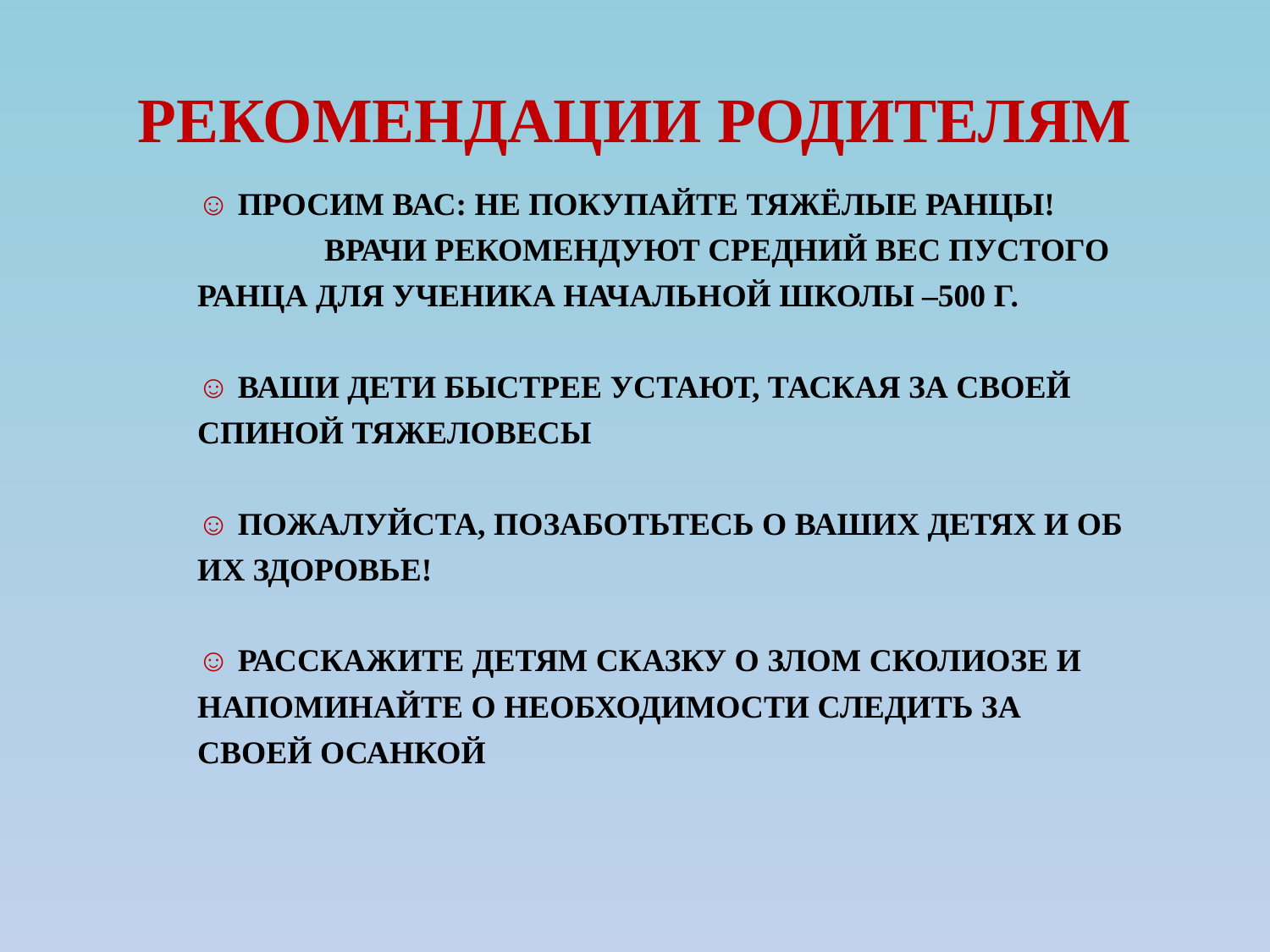

# РЕКОМЕНДАЦИИ РОДИТЕЛЯМ
☺ ПРОСИМ ВАС: НЕ ПОКУПАЙТЕ ТЯЖЁЛЫЕ РАНЦЫ!
	ВРАЧИ РЕКОМЕНДУЮТ СРЕДНИЙ ВЕС ПУСТОГО РАНЦА ДЛЯ УЧЕНИКА НАЧАЛЬНОЙ ШКОЛЫ –500 Г.

☺ ВАШИ ДЕТИ БЫСТРЕЕ УСТАЮТ, ТАСКАЯ ЗА СВОЕЙ СПИНОЙ ТЯЖЕЛОВЕСЫ

☺ ПОЖАЛУЙСТА, ПОЗАБОТЬТЕСЬ О ВАШИХ ДЕТЯХ И ОБ ИХ ЗДОРОВЬЕ!

☺ РАССКАЖИТЕ ДЕТЯМ СКАЗКУ О ЗЛОМ СКОЛИОЗЕ И НАПОМИНАЙТЕ О НЕОБХОДИМОСТИ СЛЕДИТЬ ЗА СВОЕЙ ОСАНКОЙ